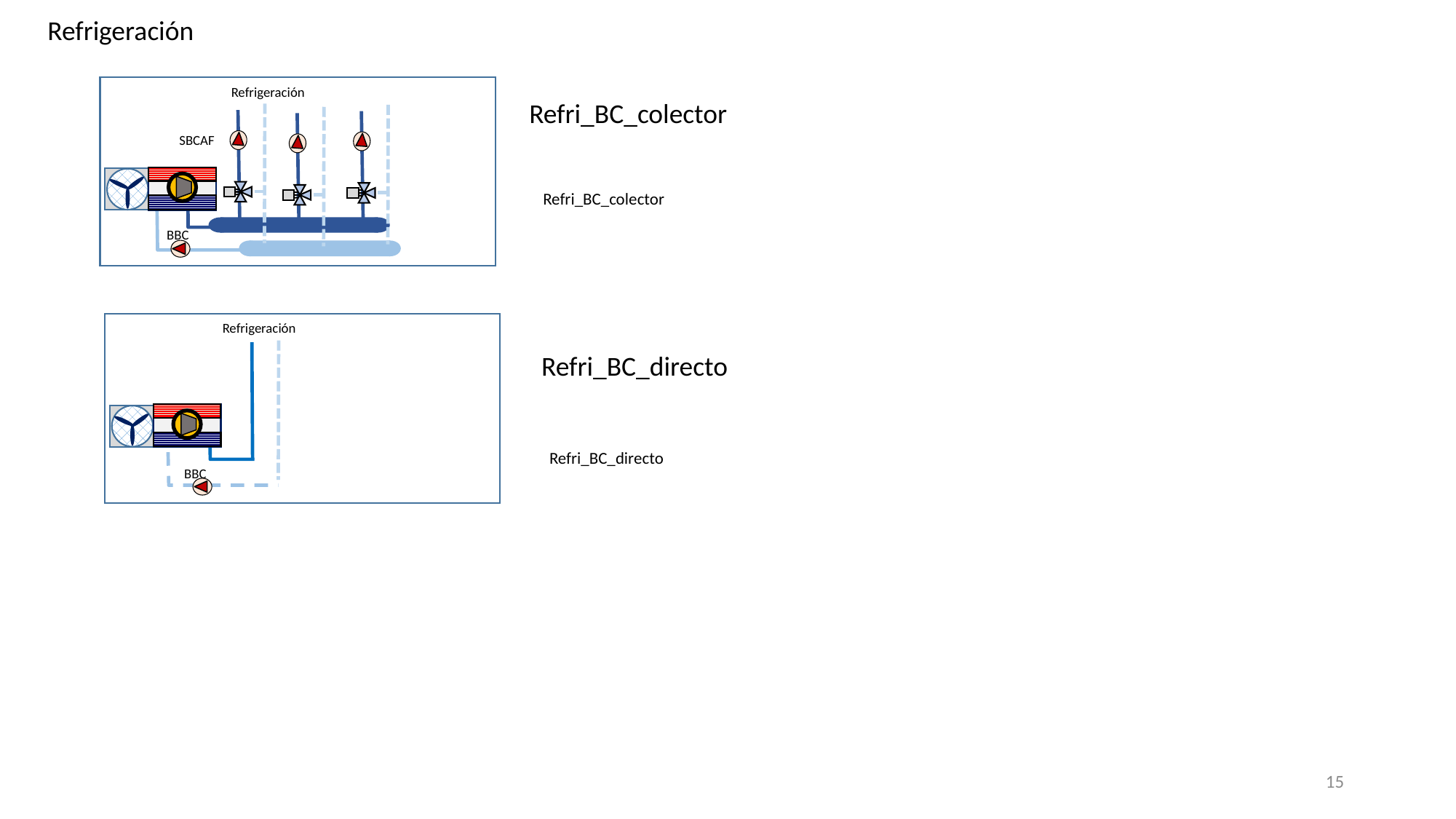

Refrigeración

       Refrigeración
Refri_BC_colector
SBCAF

Refri_BC_colector

BBC

           Refrigeración
Refri_BC_directo

Refri_BC_directo
BBC

15